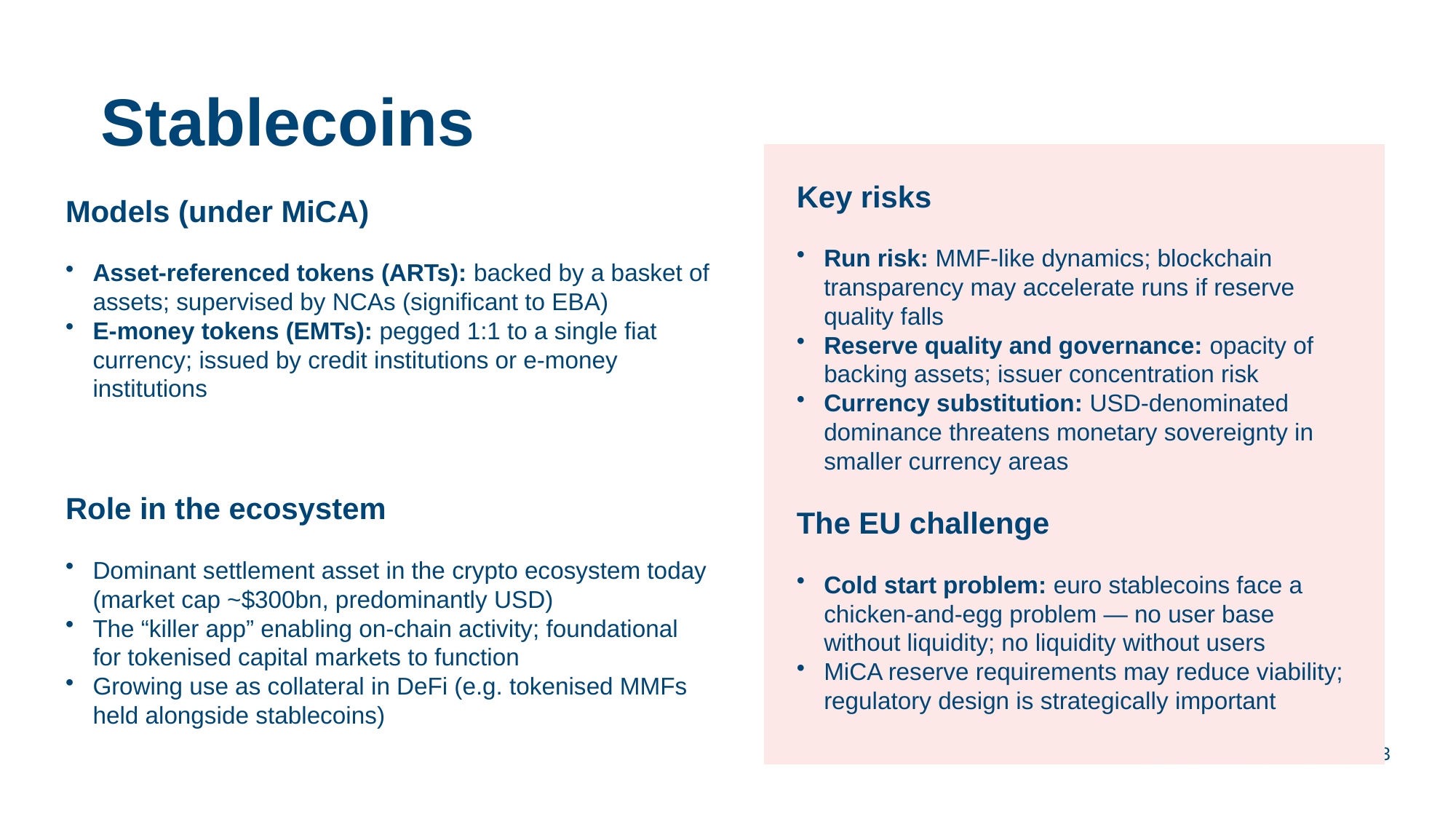

# Stablecoins

Models (under MiCA)

Asset-referenced tokens (ARTs): backed by a basket of assets; supervised by NCAs (significant to EBA)
E-money tokens (EMTs): pegged 1:1 to a single fiat currency; issued by credit institutions or e-money institutions

Role in the ecosystem

Dominant settlement asset in the crypto ecosystem today (market cap ~$300bn, predominantly USD)
The “killer app” enabling on-chain activity; foundational for tokenised capital markets to function
Growing use as collateral in DeFi (e.g. tokenised MMFs held alongside stablecoins)
Key risks

Run risk: MMF-like dynamics; blockchain transparency may accelerate runs if reserve quality falls
Reserve quality and governance: opacity of backing assets; issuer concentration risk
Currency substitution: USD-denominated dominance threatens monetary sovereignty in smaller currency areas

The EU challenge

Cold start problem: euro stablecoins face a chicken-and-egg problem — no user base without liquidity; no liquidity without users
MiCA reserve requirements may reduce viability; regulatory design is strategically important
23